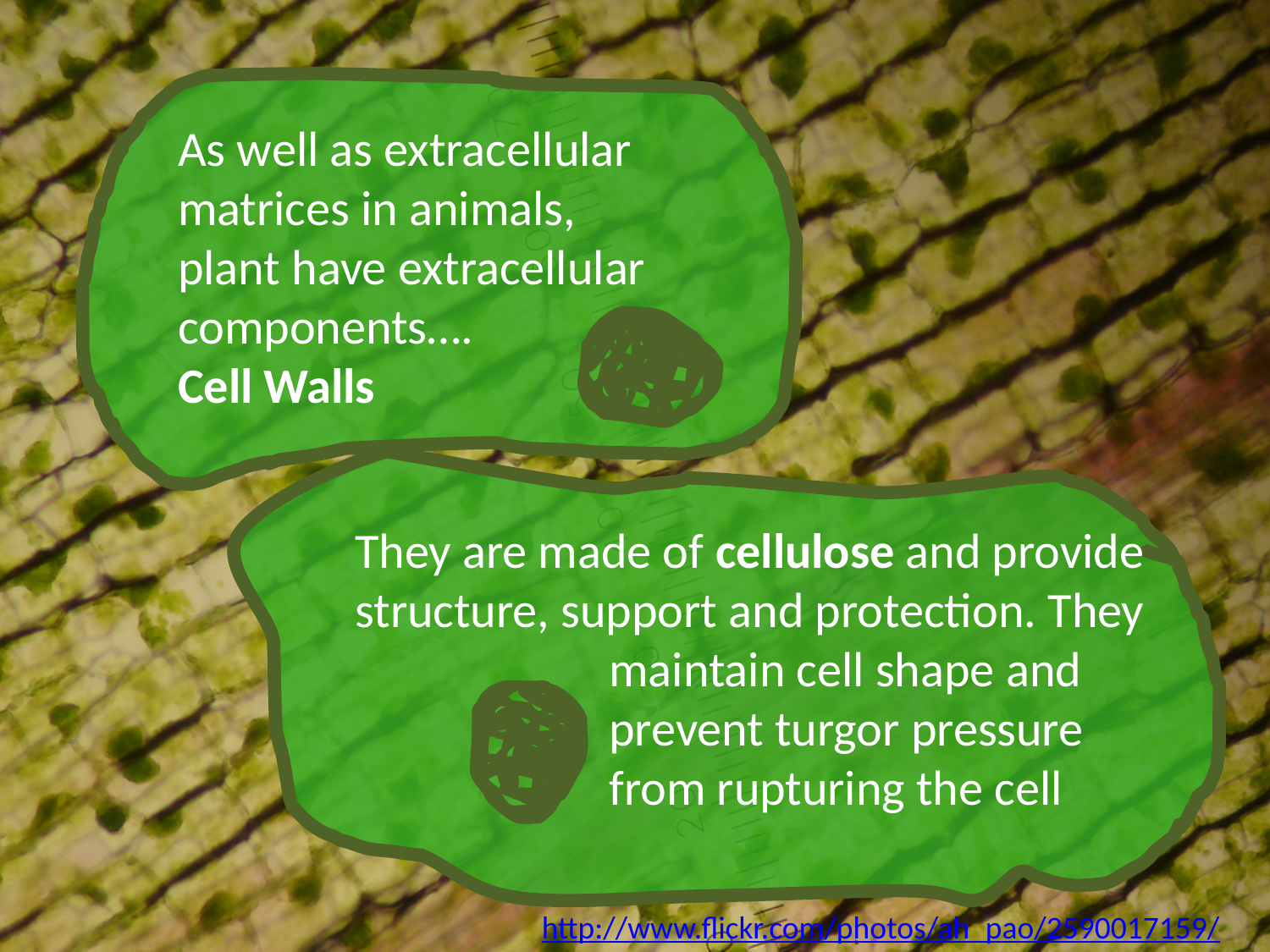

As well as extracellular matrices in animals, plant have extracellular components….
Cell Walls

They are made of cellulose and provide structure, support and protection. They 		maintain cell shape and 			prevent turgor pressure 			from rupturing the cell

http://www.flickr.com/photos/ah_pao/2590017159/